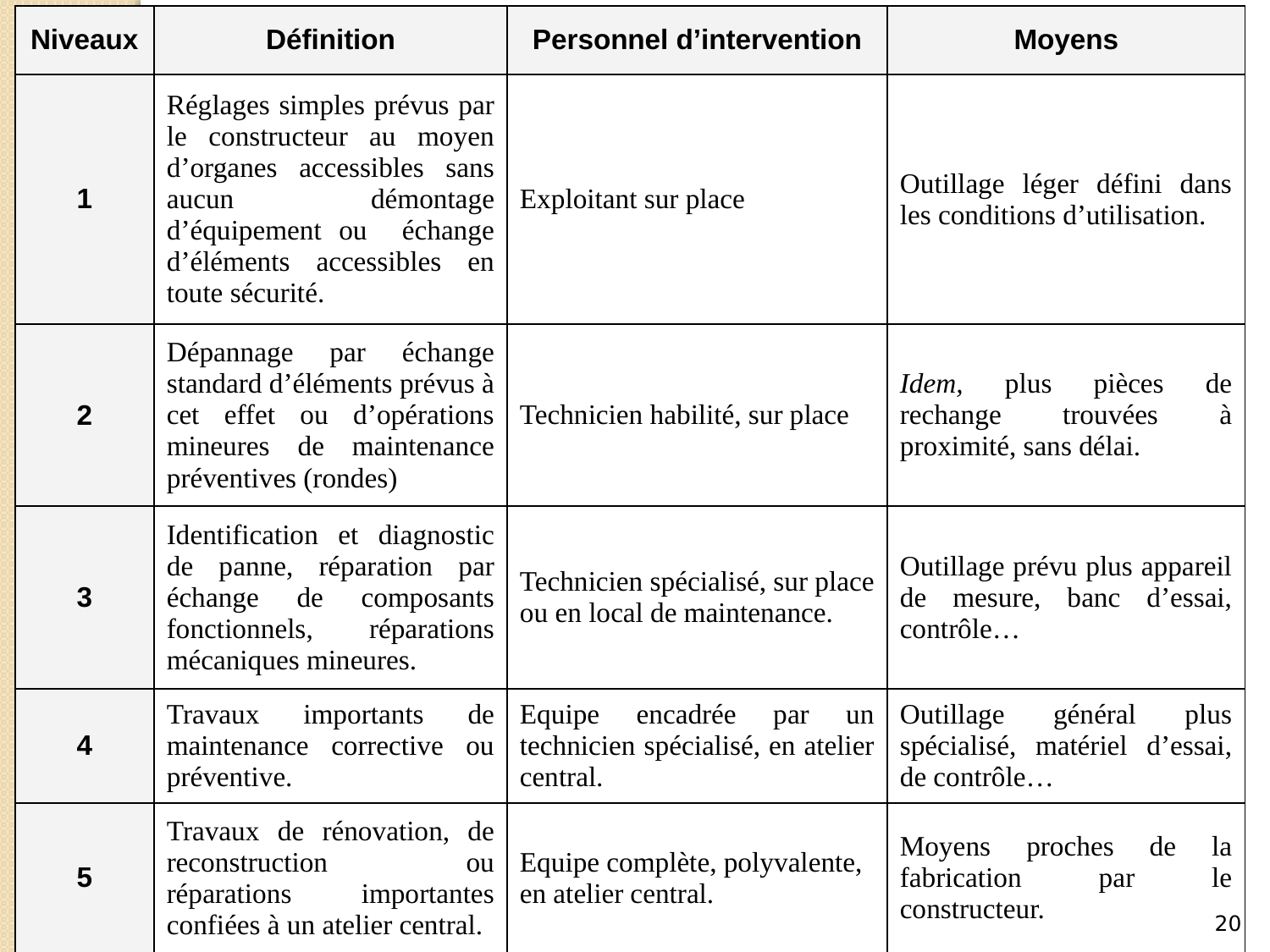

| Niveaux | Définition | Personnel d’intervention | Moyens |
| --- | --- | --- | --- |
| 1 | Réglages simples prévus par le constructeur au moyen d’organes accessibles sans aucun démontage d’équipement ou échange d’éléments accessibles en toute sécurité. | Exploitant sur place | Outillage léger défini dans les conditions d’utilisation. |
| 2 | Dépannage par échange standard d’éléments prévus à cet effet ou d’opérations mineures de maintenance préventives (rondes) | Technicien habilité, sur place | Idem, plus pièces de rechange trouvées à proximité, sans délai. |
| 3 | Identification et diagnostic de panne, réparation par échange de composants fonctionnels, réparations mécaniques mineures. | Technicien spécialisé, sur place ou en local de maintenance. | Outillage prévu plus appareil de mesure, banc d’essai, contrôle… |
| 4 | Travaux importants de maintenance corrective ou préventive. | Equipe encadrée par un technicien spécialisé, en atelier central. | Outillage général plus spécialisé, matériel d’essai, de contrôle… |
| 5 | Travaux de rénovation, de reconstruction ou réparations importantes confiées à un atelier central. | Equipe complète, polyvalente, en atelier central. | Moyens proches de la fabrication par le constructeur. |
20